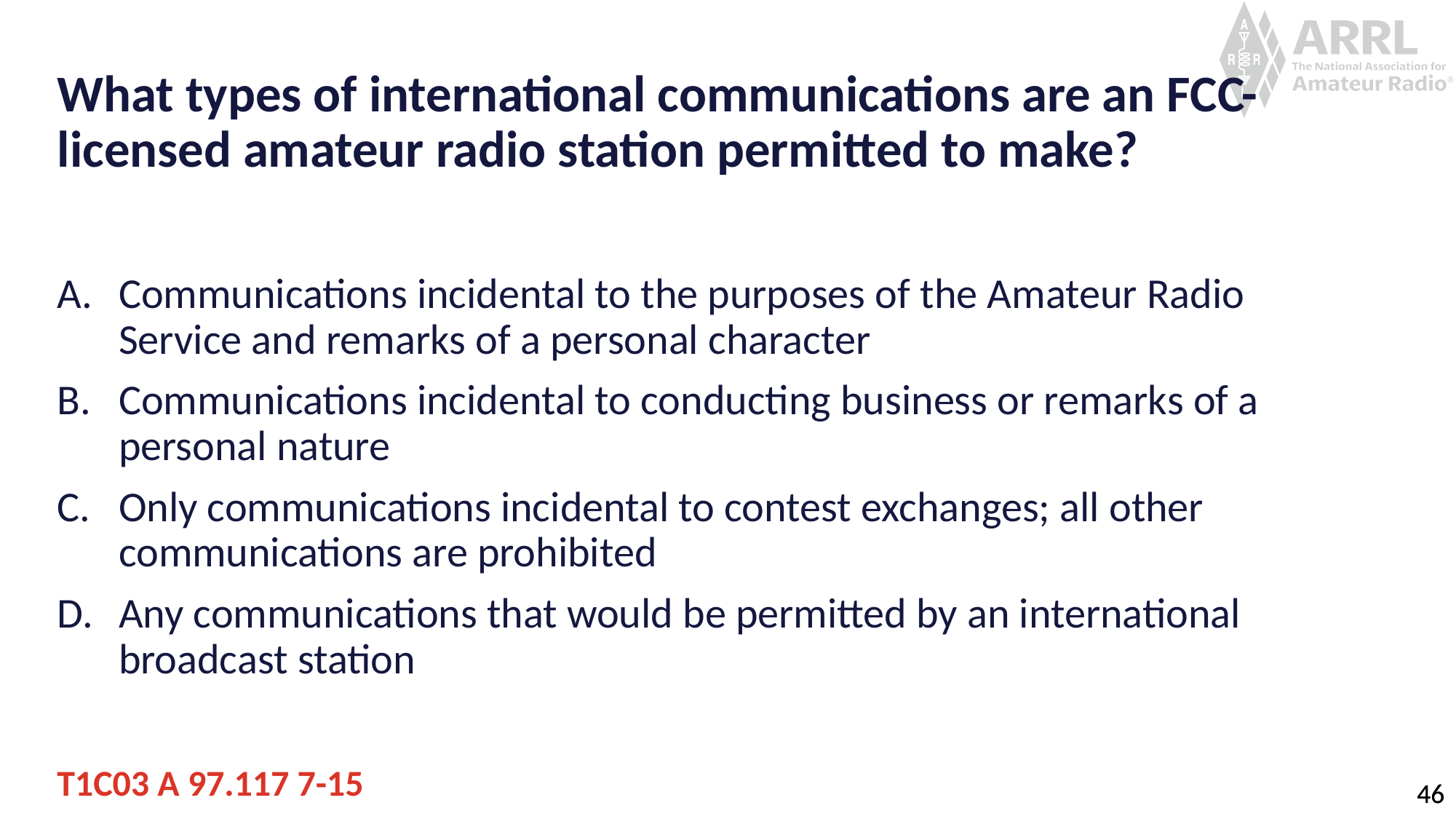

# What types of international communications are an FCC-licensed amateur radio station permitted to make?
Communications incidental to the purposes of the Amateur Radio Service and remarks of a personal character
Communications incidental to conducting business or remarks of a personal nature
Only communications incidental to contest exchanges; all other communications are prohibited
Any communications that would be permitted by an international broadcast station
T1C03 A 97.117 7-15